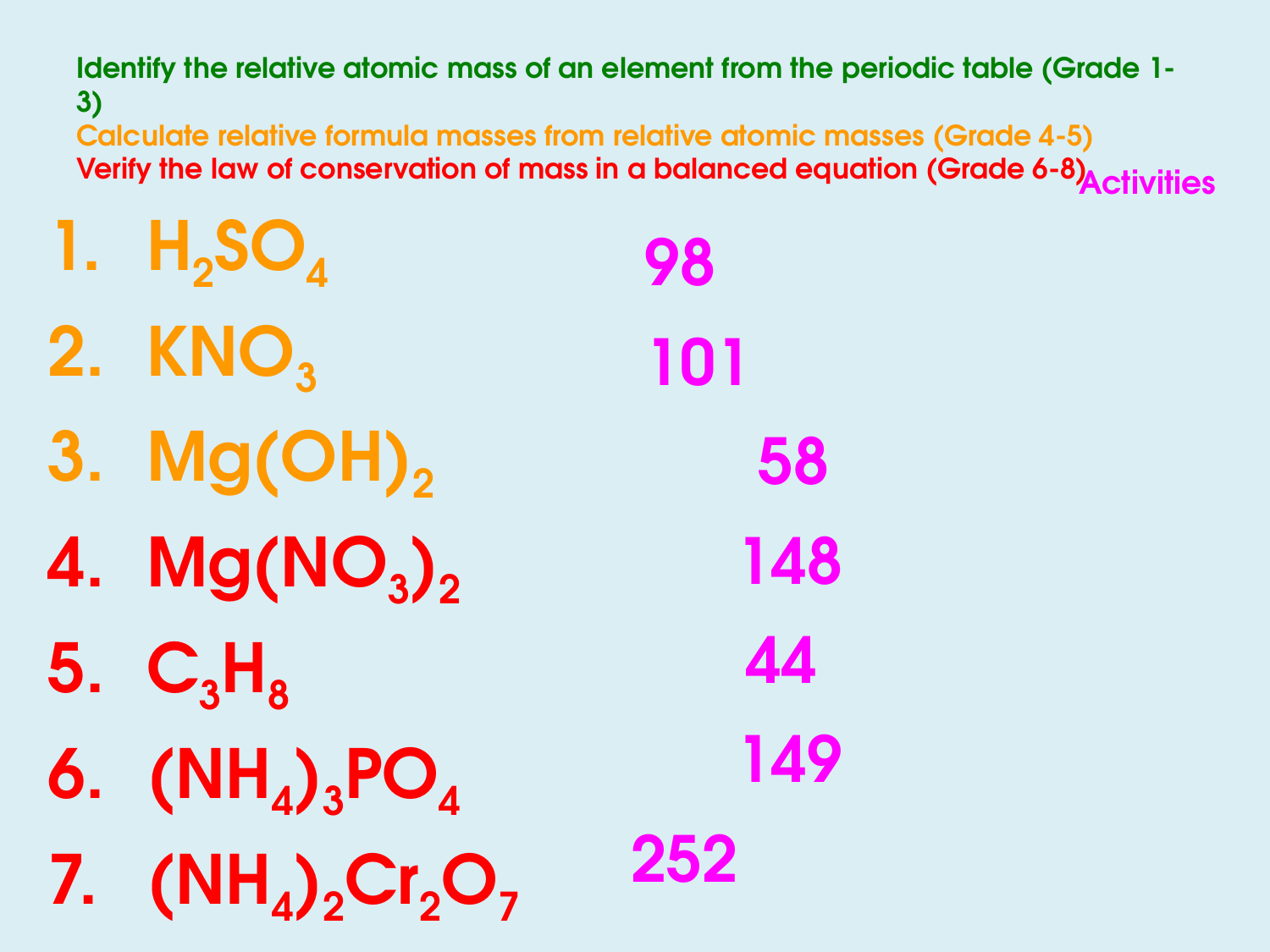

# Identify the relative atomic mass of an element from the periodic table (Grade 1-3) Calculate relative formula masses from relative atomic masses (Grade 4-5) Verify the law of conservation of mass in a balanced equation (Grade 6-8)
Activities

H2SO4
KNO3
Mg(OH)2
Mg(NO3)2
C3H8
(NH4)3PO4
(NH4)2Cr2O7
H2SO4                                      98
KNO3                                       101
Mg(OH)2		          58
Mg(NO3)2			  148
2C3H8				   44
(NH4)3PO4			  149
(NH4)2Cr2O7	          252